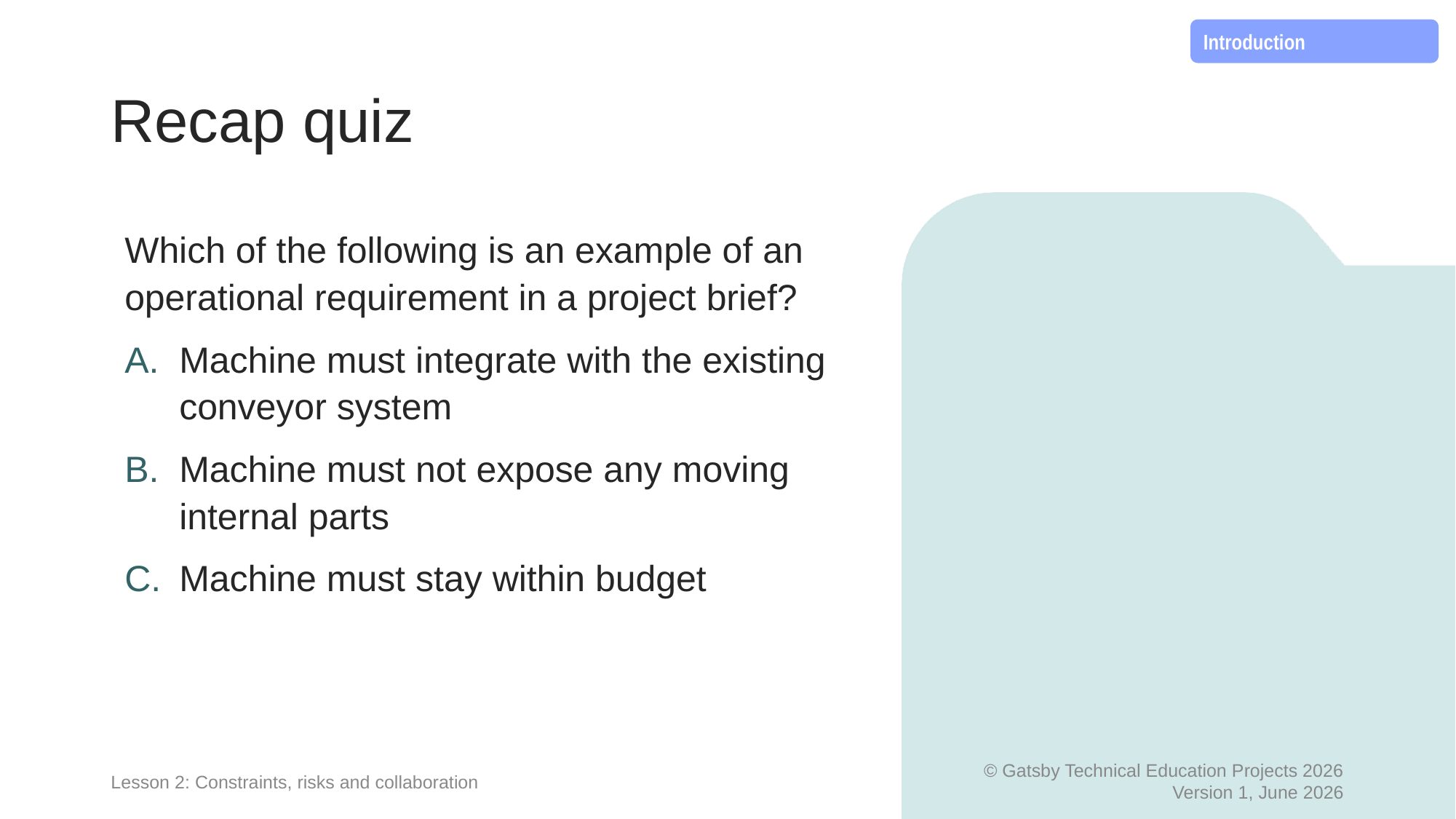

Introduction
# Recap quiz
Which of the following is an example of an operational requirement in a project brief?
Machine must integrate with the existing conveyor system
Machine must not expose any moving internal parts
Machine must stay within budget

Lesson 2: Constraints, risks and collaboration